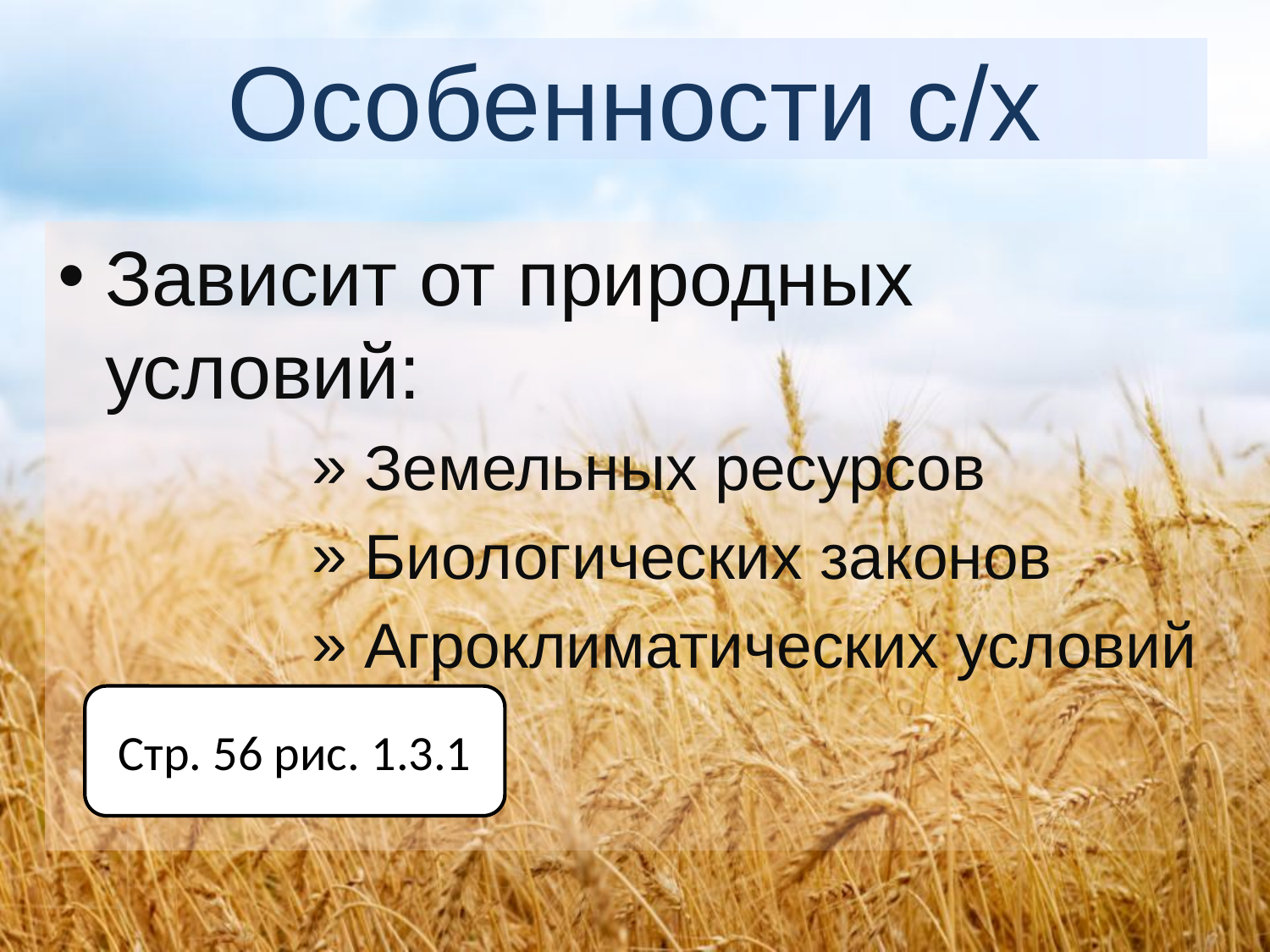

# Особенности с/х
Зависит от природных условий:
 Земельных ресурсов
 Биологических законов
 Агроклиматических условий
Стр. 56 рис. 1.3.1